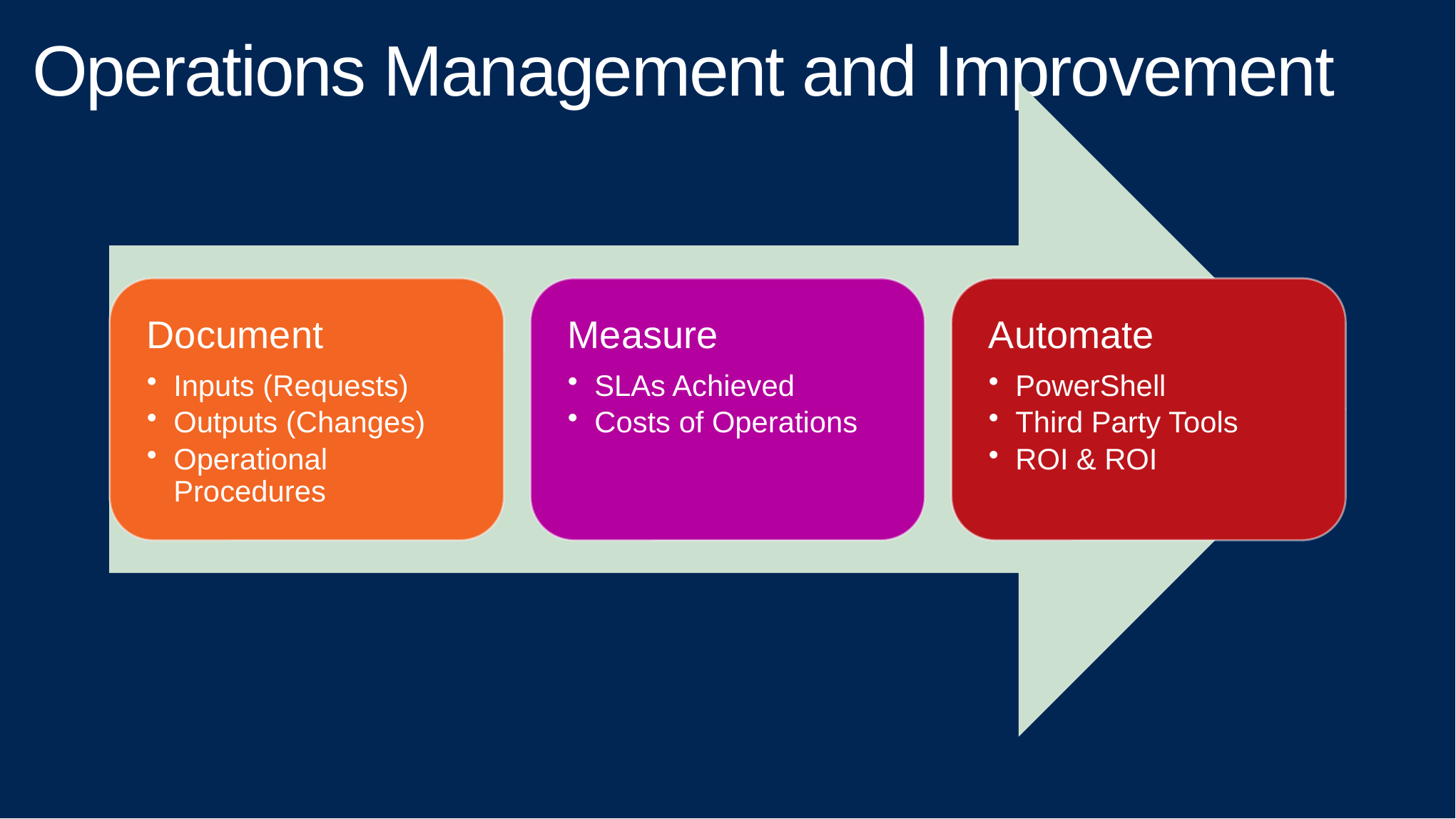

# Operations Management and Improvement
Document
Inputs (Requests)
Outputs (Changes)
Operational Procedures
Measure
SLAs Achieved
Costs of Operations
Automate
PowerShell
Third Party Tools
ROI & ROI